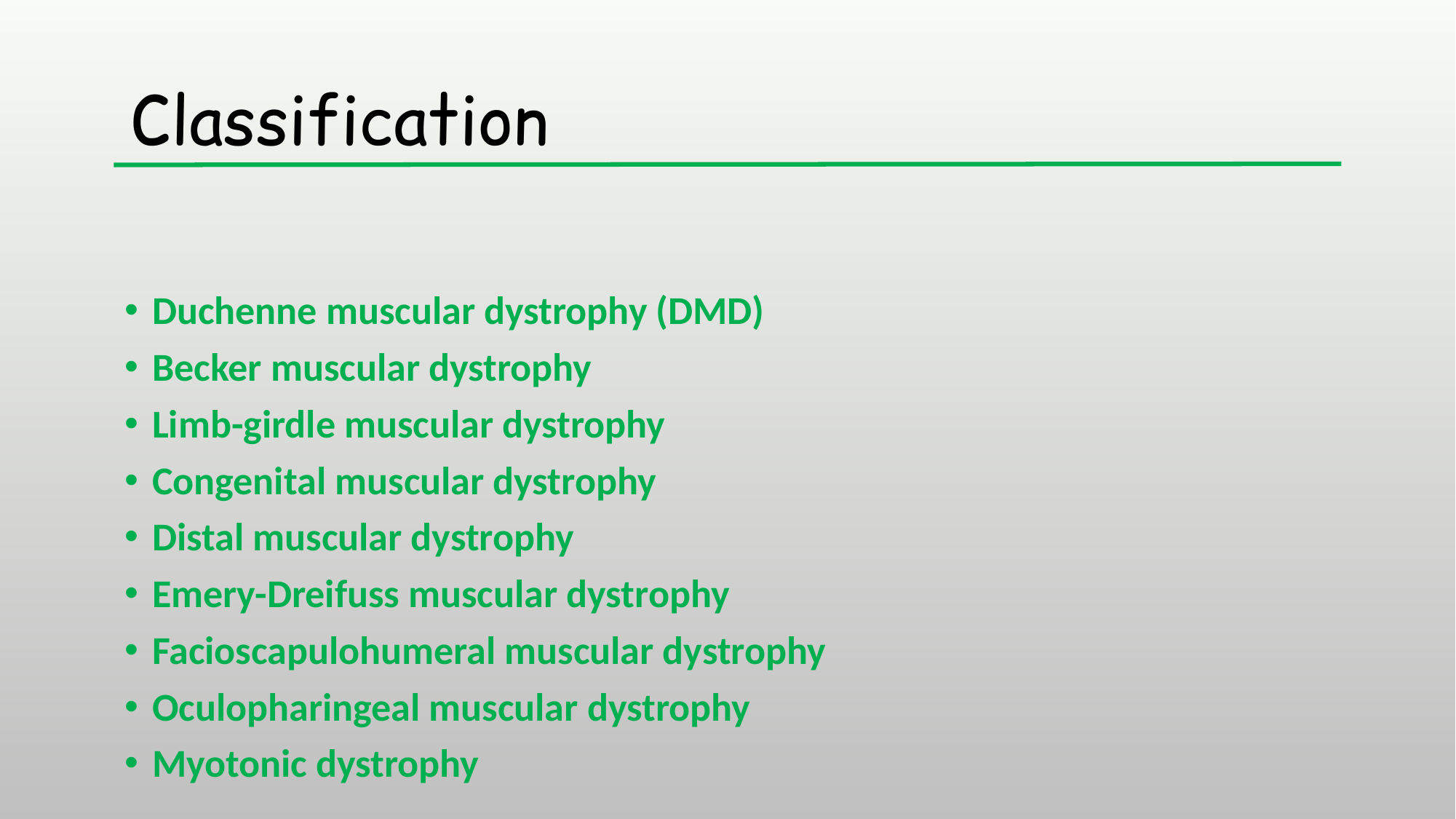

# Classification
Duchenne muscular dystrophy (DMD)
Becker muscular dystrophy
Limb-girdle muscular dystrophy
Congenital muscular dystrophy
Distal muscular dystrophy
Emery-Dreifuss muscular dystrophy
Facioscapulohumeral muscular dystrophy
Oculopharingeal muscular dystrophy
Myotonic dystrophy